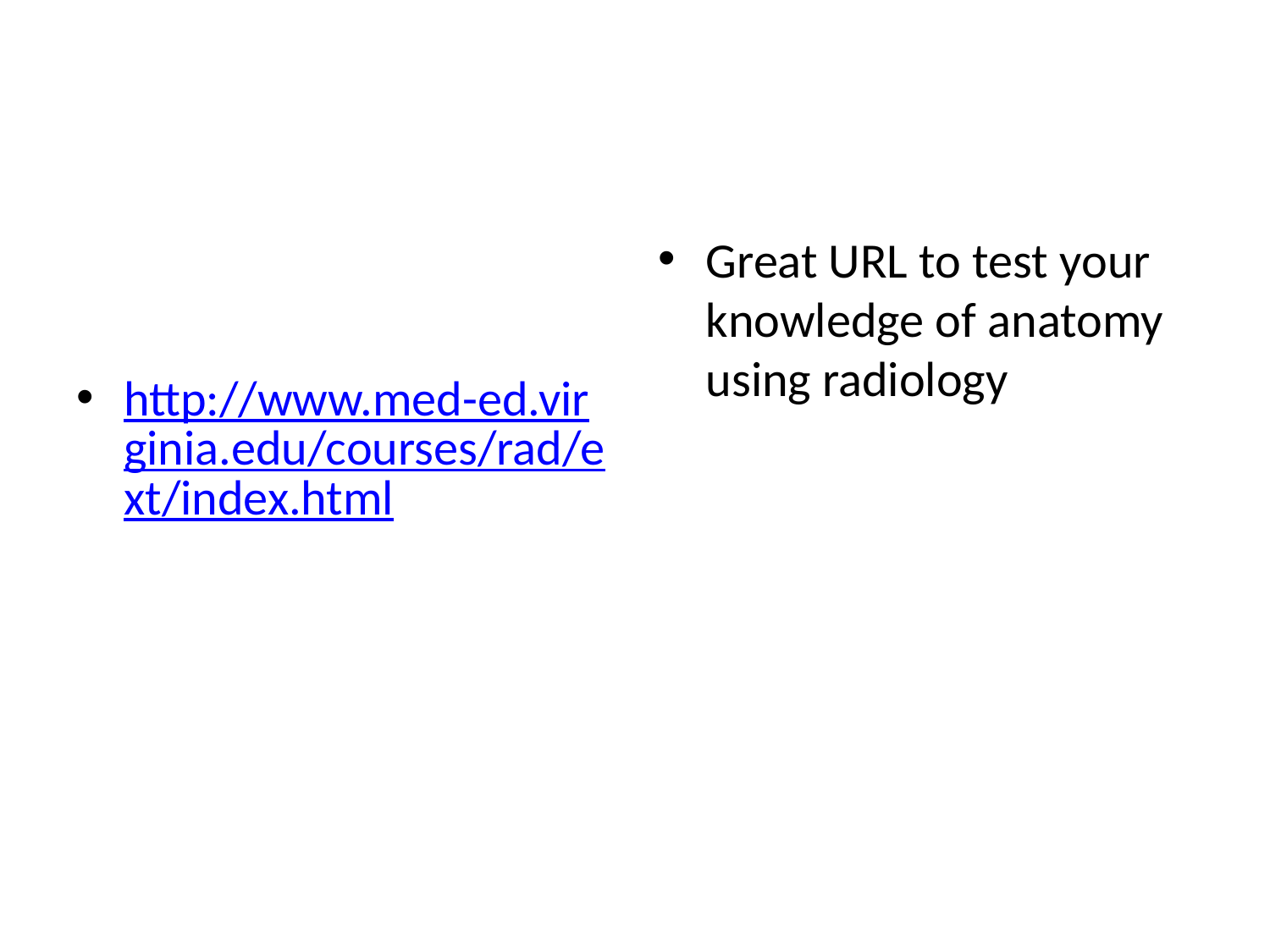

#

http://www.med-ed.virginia.edu/courses/rad/ext/index.html

Great URL to test your knowledge of anatomy using radiology